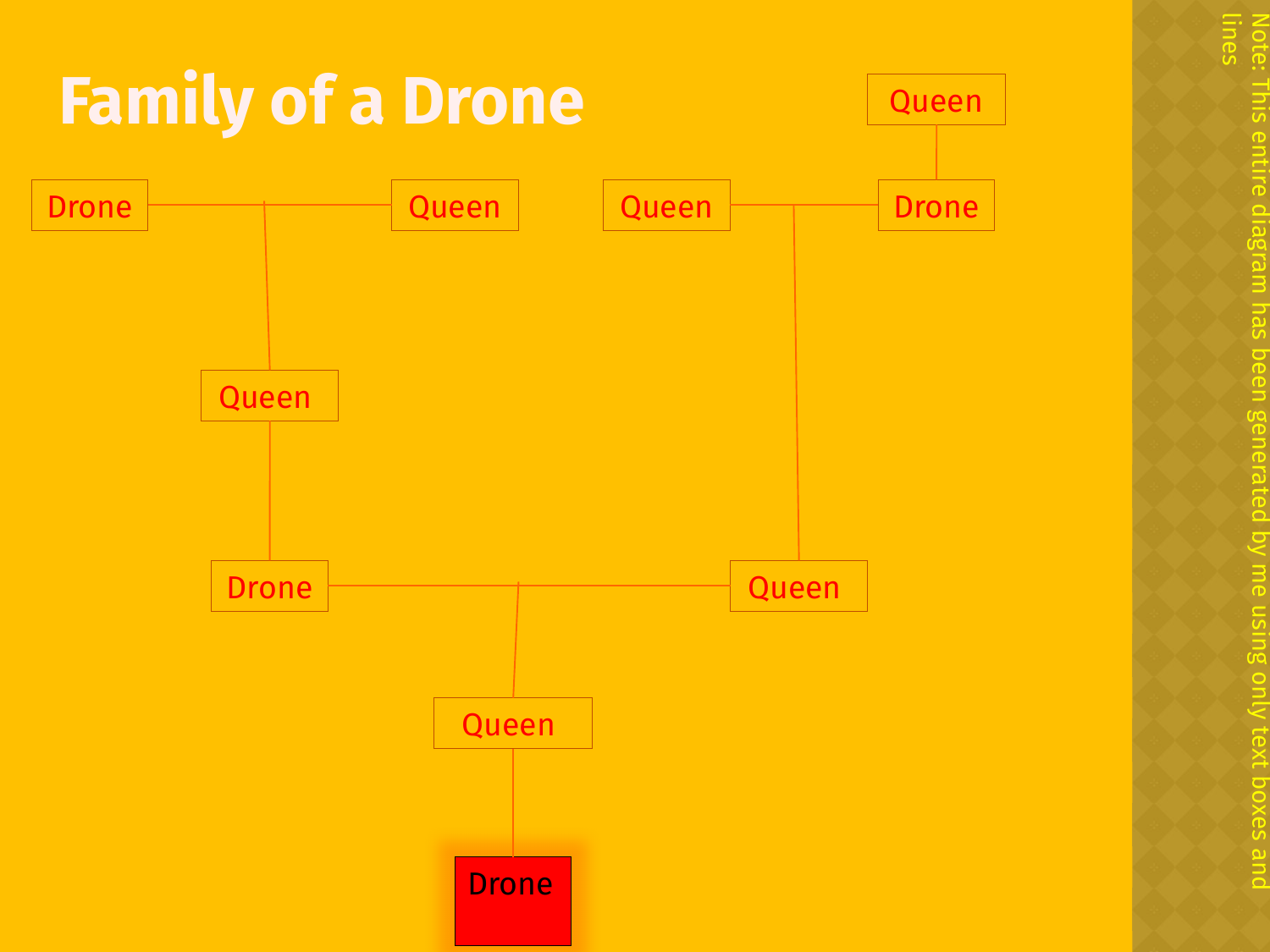

Note: This entire diagram has been generated by me using only text boxes and lines

# Family of a Drone
Queen
Drone
Queen
Queen
Drone
Queen
Drone
Queen
Queen
Drone